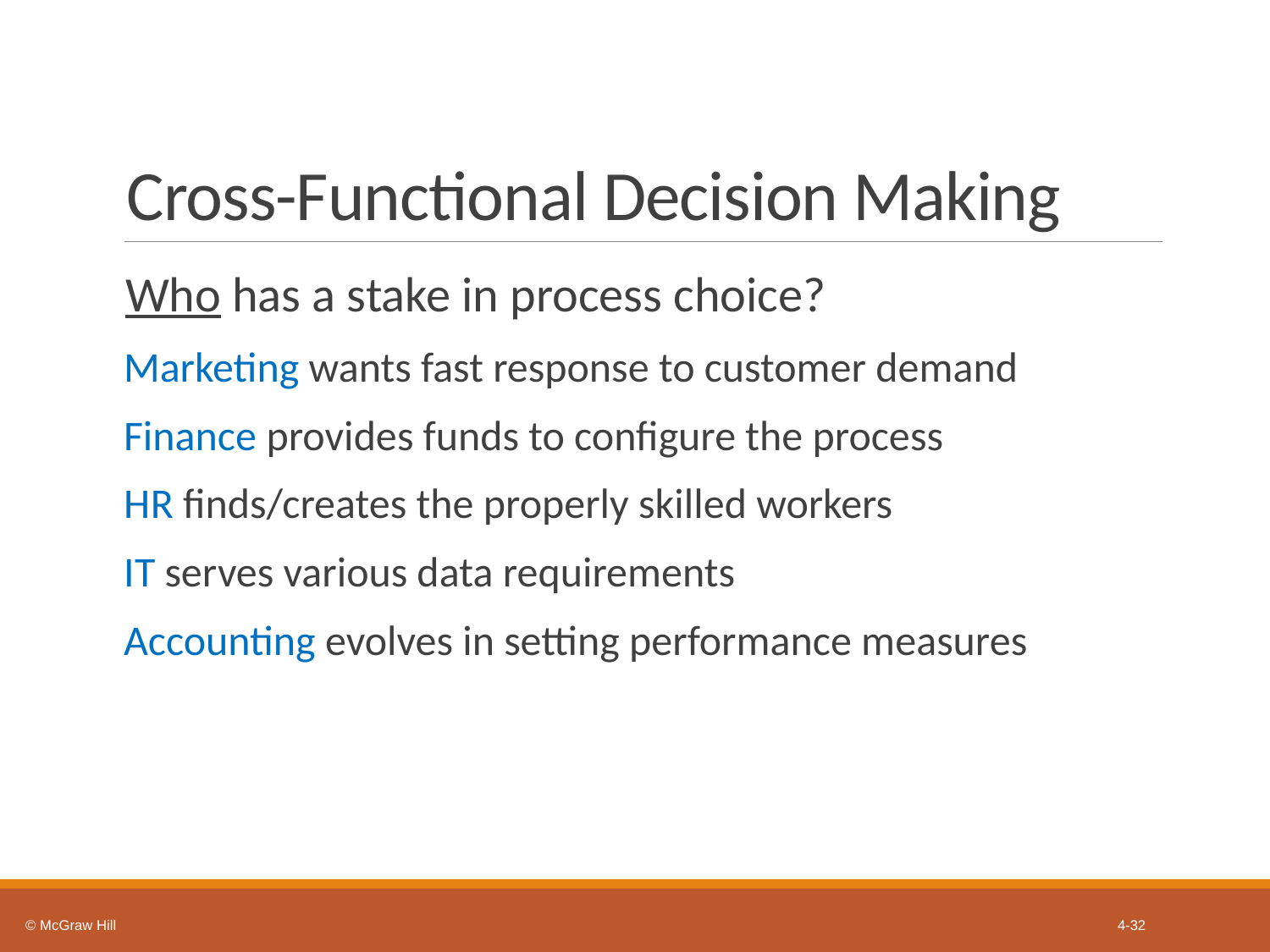

# Cross-Functional Decision Making
Who has a stake in process choice?
Marketing wants fast response to customer demand
Finance provides funds to configure the process
H R finds/creates the properly skilled workers
I T serves various data requirements
Accounting evolves in setting performance measures